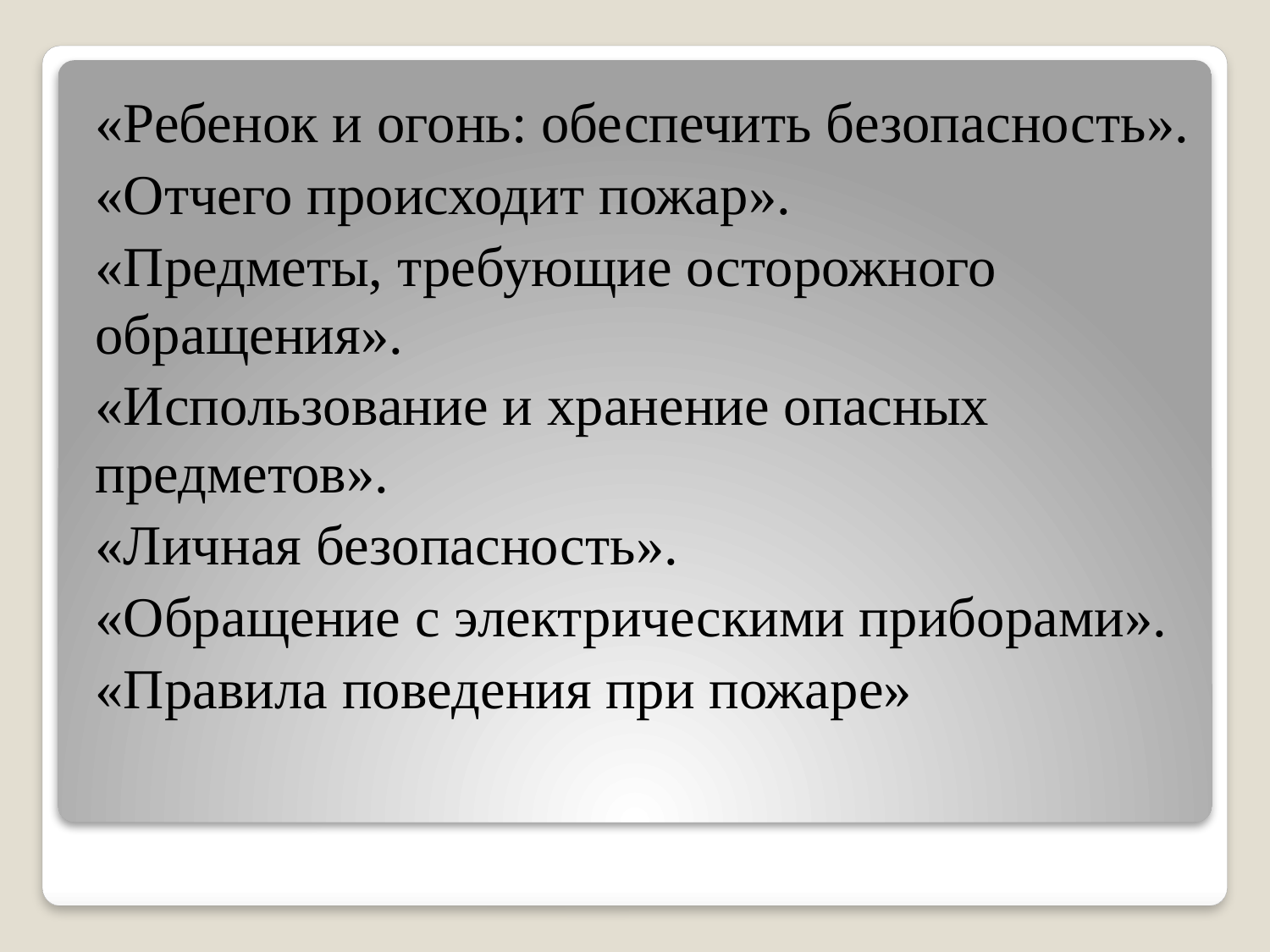

«Ребенок и огонь: обеспечить безопасность».
«Отчего происходит пожар».
«Предметы, требующие осторожного обращения».
«Использование и хранение опасных предметов».
«Личная безопасность».
«Обращение с электрическими приборами».
«Правила поведения при пожаре»